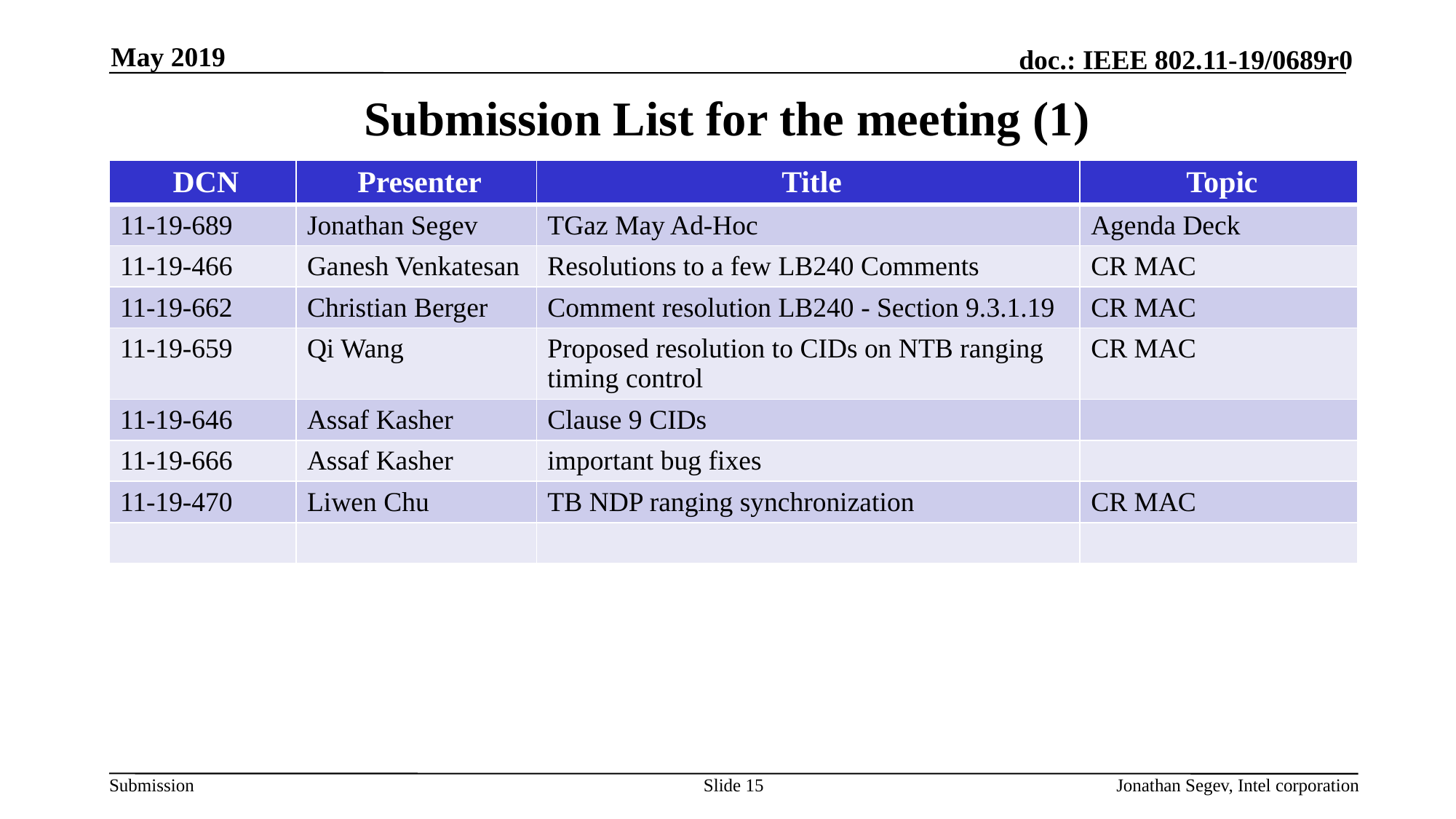

May 2019
# Submission List for the meeting (1)
| DCN | Presenter | Title | Topic |
| --- | --- | --- | --- |
| 11-19-689 | Jonathan Segev | TGaz May Ad-Hoc | Agenda Deck |
| 11-19-466 | Ganesh Venkatesan | Resolutions to a few LB240 Comments | CR MAC |
| 11-19-662 | Christian Berger | Comment resolution LB240 - Section 9.3.1.19 | CR MAC |
| 11-19-659 | Qi Wang | Proposed resolution to CIDs on NTB ranging timing control | CR MAC |
| 11-19-646 | Assaf Kasher | Clause 9 CIDs |  |
| 11-19-666 | Assaf Kasher | important bug fixes |  |
| 11-19-470 | Liwen Chu | TB NDP ranging synchronization | CR MAC |
|  |  |  |  |
Slide 15
Jonathan Segev, Intel corporation